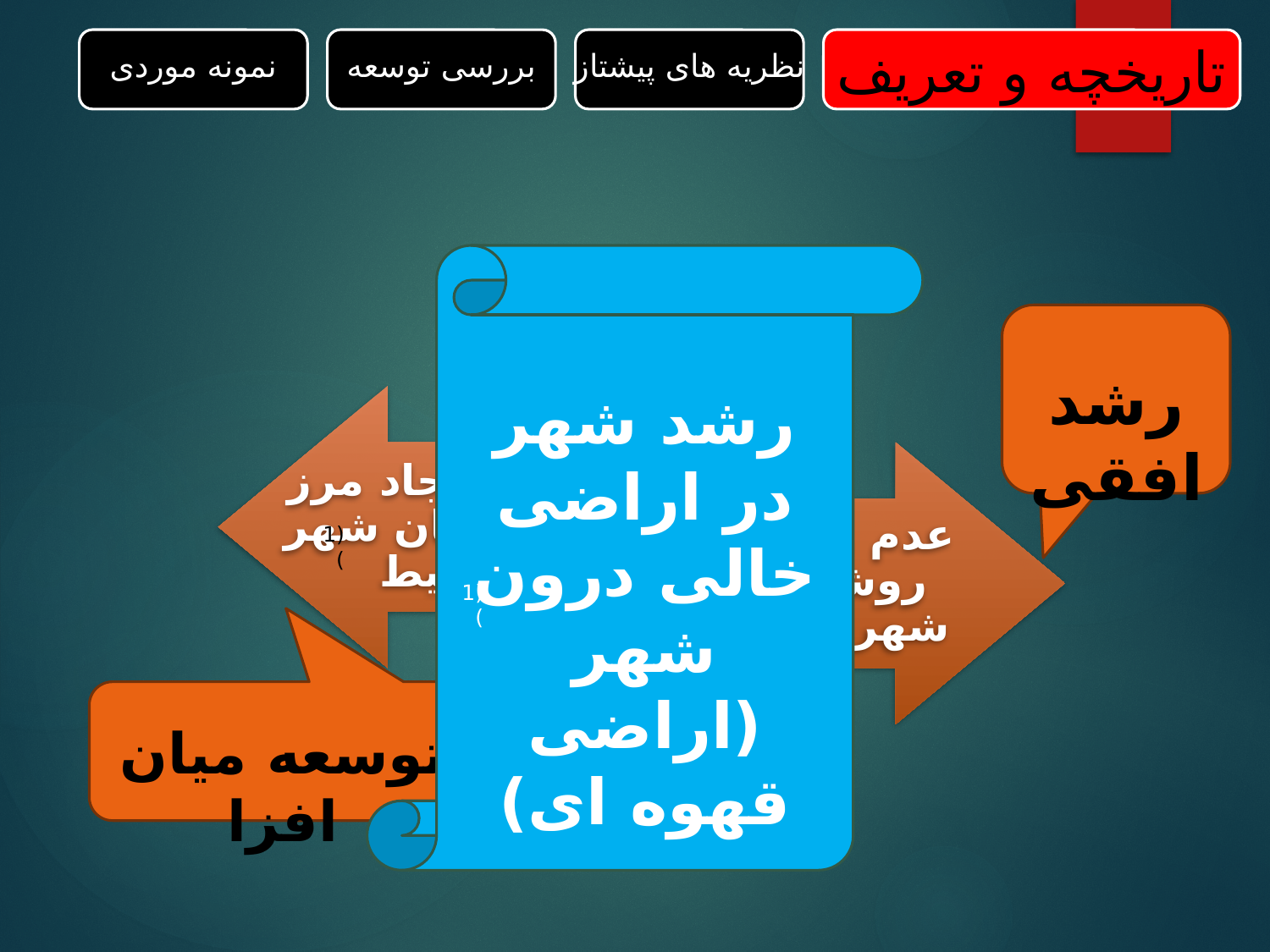

تاریخچه و تعریف
نمونه موردی
بررسی توسعه
نظریه های پیشتاز

باور به ایجاد مرز روشن میان شهر و محیط
عدم وجود مرز روشن میان شهر و محیط

رشد افقی
رشد شهر در اراضی خالی درون شهر (اراضی قهوه ای)

(1)
(1)

توسعه میان افزا